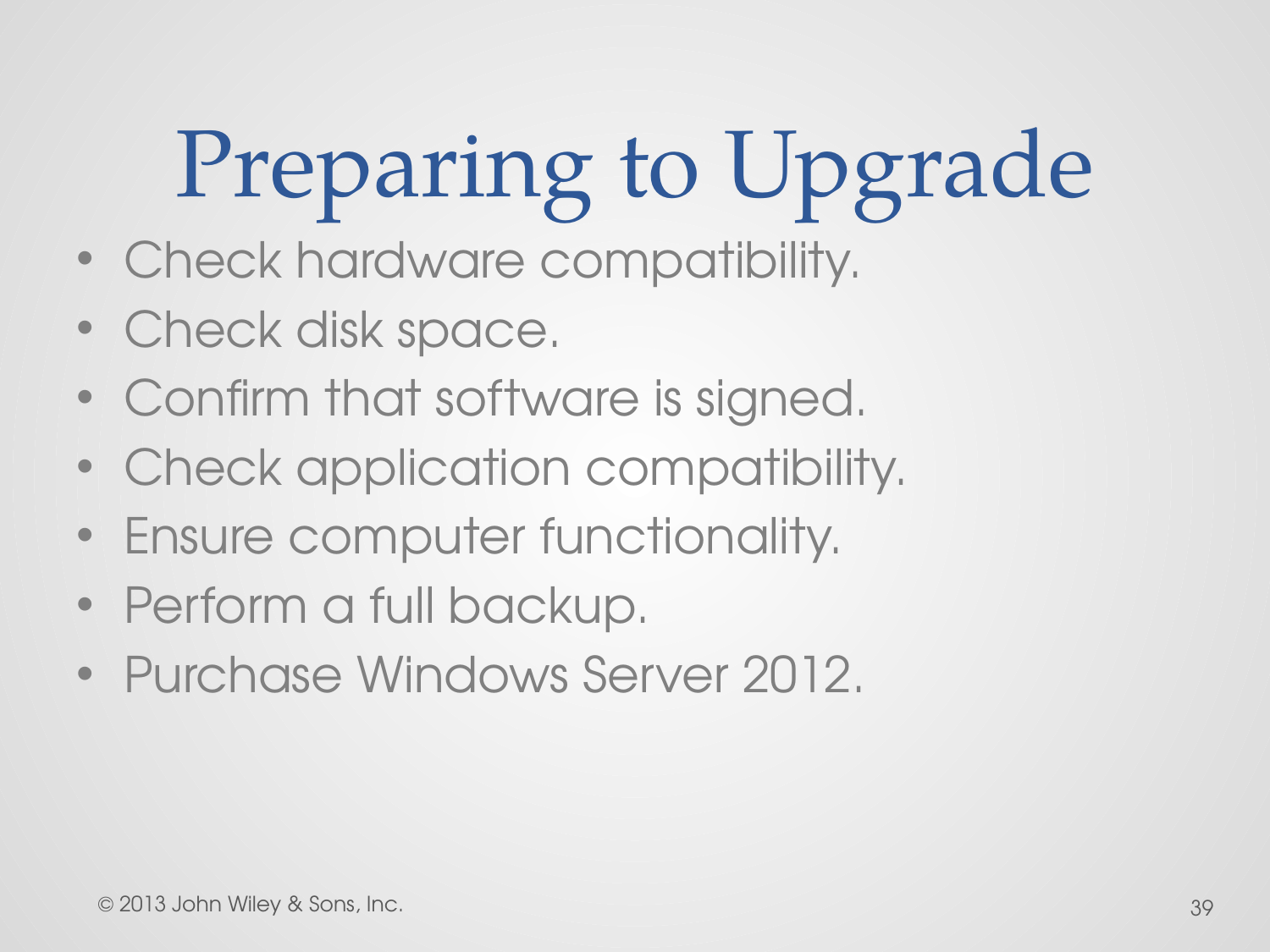

# Preparing to Upgrade
Check hardware compatibility.
Check disk space.
Confirm that software is signed.
Check application compatibility.
Ensure computer functionality.
Perform a full backup.
Purchase Windows Server 2012.
© 2013 John Wiley & Sons, Inc.
39